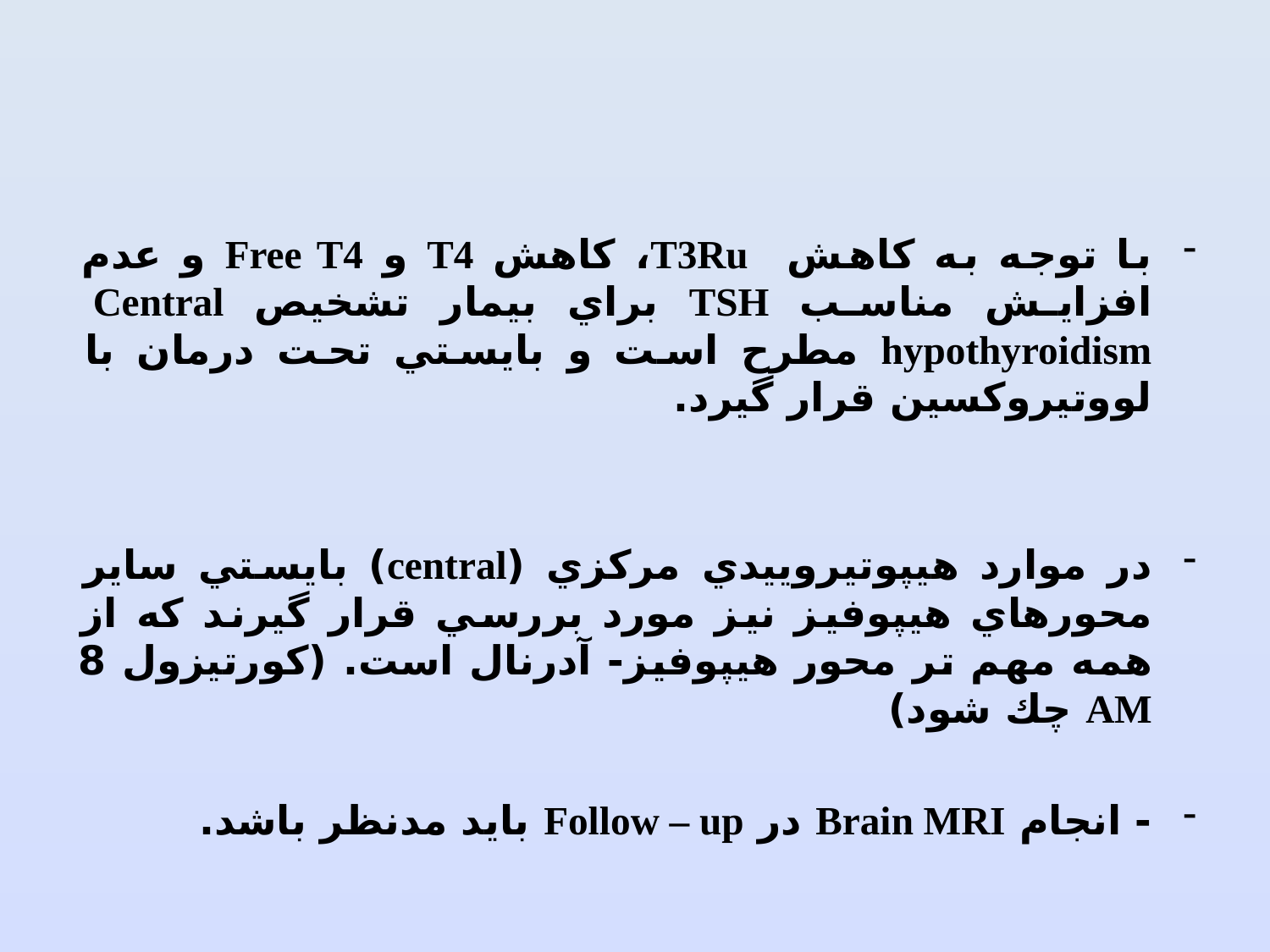

#
با توجه به کاهش  T3Ru، كاهش T4 و Free T4 و عدم افزايش مناسب TSH براي بيمار تشخيص Central hypothyroidism مطرح است و بايستي تحت درمان با لووتيروكسين قرار گيرد.

در موارد هيپوتيروييدي مركزي (central) بايستي ساير محورهاي هيپوفيز نيز مورد بررسي قرار گيرند كه از همه مهم تر محور هيپوفيز- آدرنال است. (كورتيزول 8 AM چك شود)

- انجام Brain MRI در Follow – up بايد مدنظر باشد.